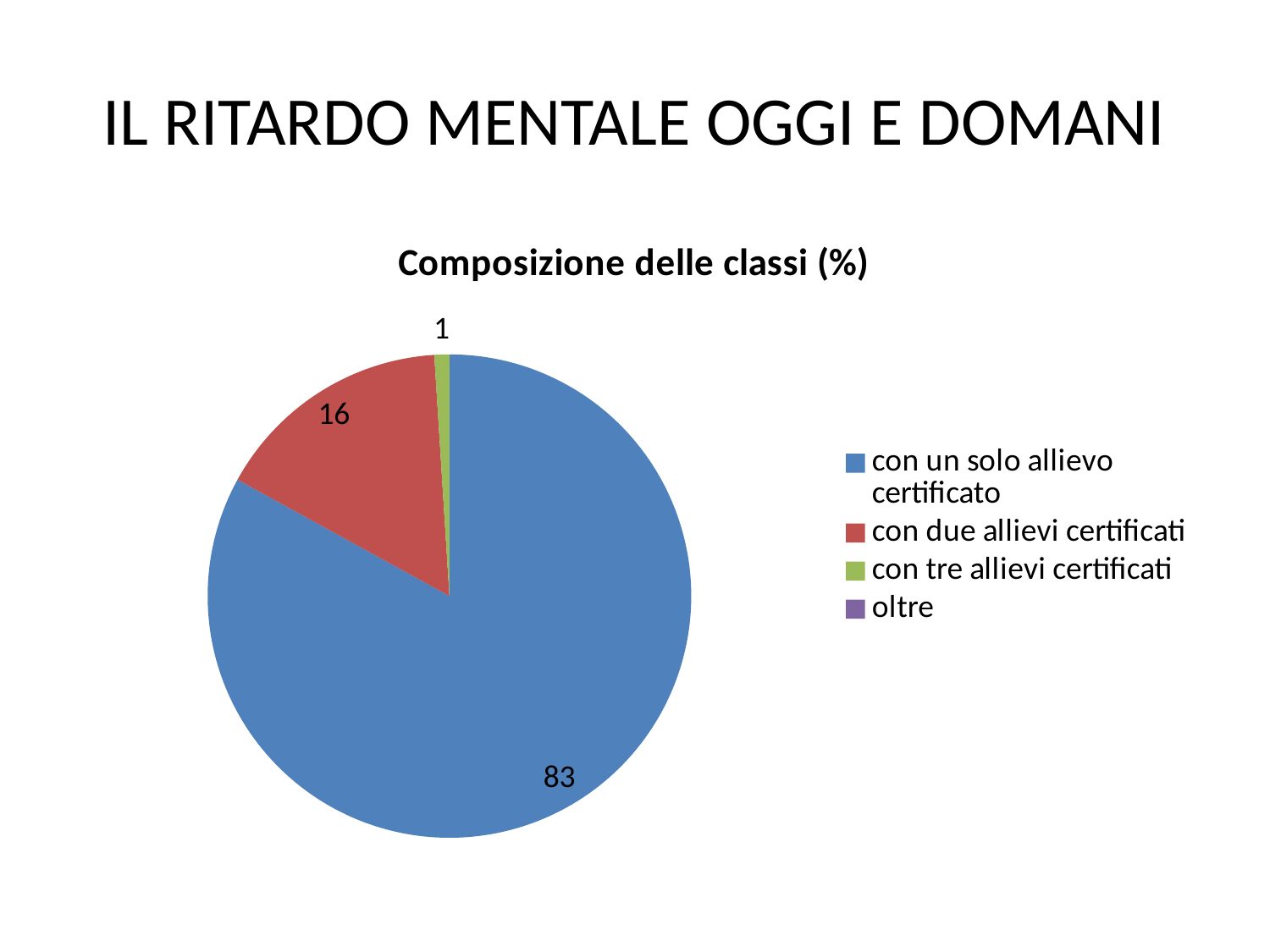

# IL RITARDO MENTALE OGGI E DOMANI

### Chart:

| Category | Composizione delle classi (%) |
|---|---|
| con un solo allievo certificato | 83.0 |
| con due allievi certificati | 16.0 |
| con tre allievi certificati | 1.0 |
| oltre | 0.0 |